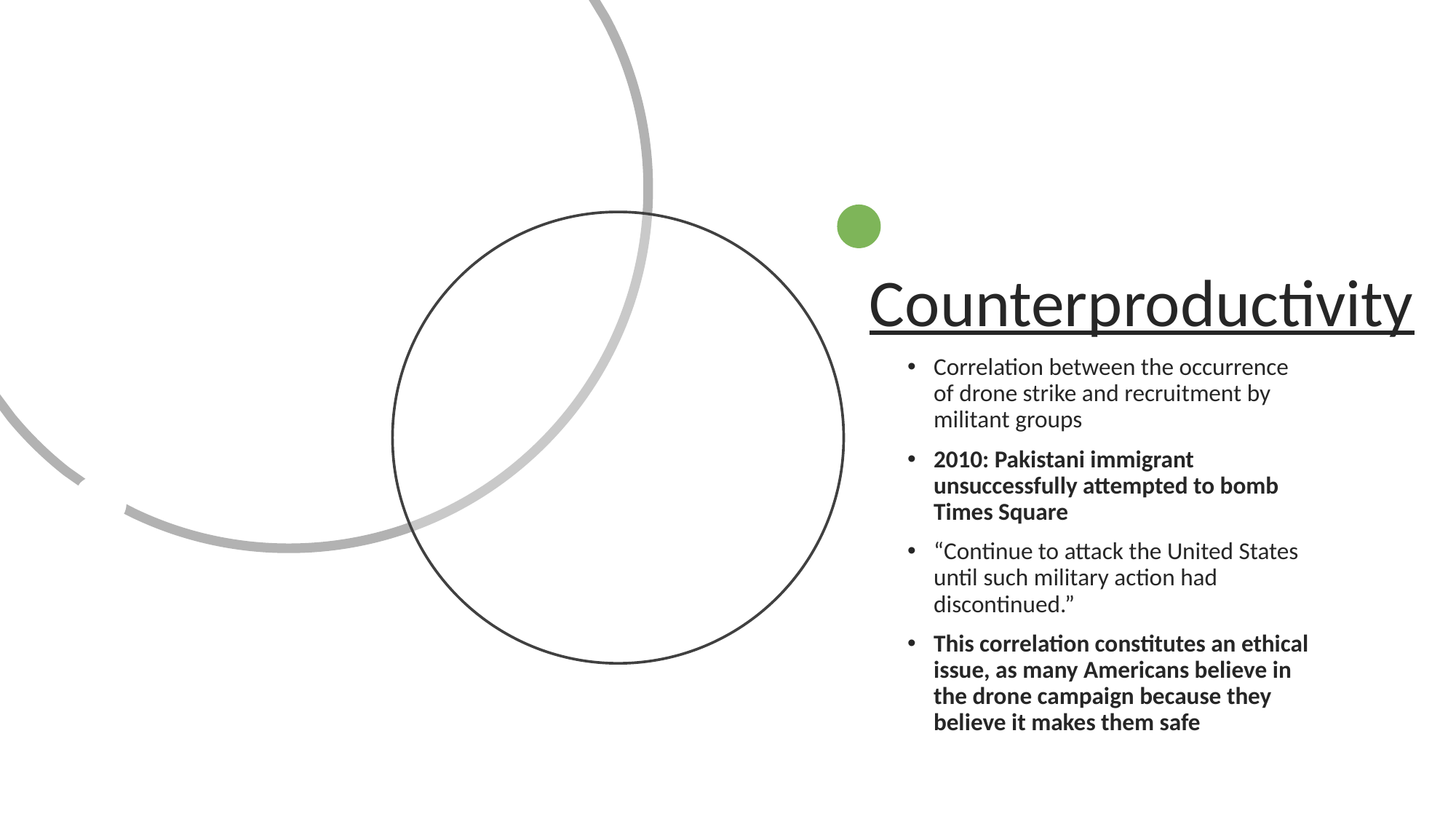

# Counterproductivity

Correlation between the occurrence of drone strike and recruitment by militant groups
2010: Pakistani immigrant unsuccessfully attempted to bomb Times Square
“Continue to attack the United States until such military action had discontinued.”
This correlation constitutes an ethical issue, as many Americans believe in the drone campaign because they believe it makes them safe